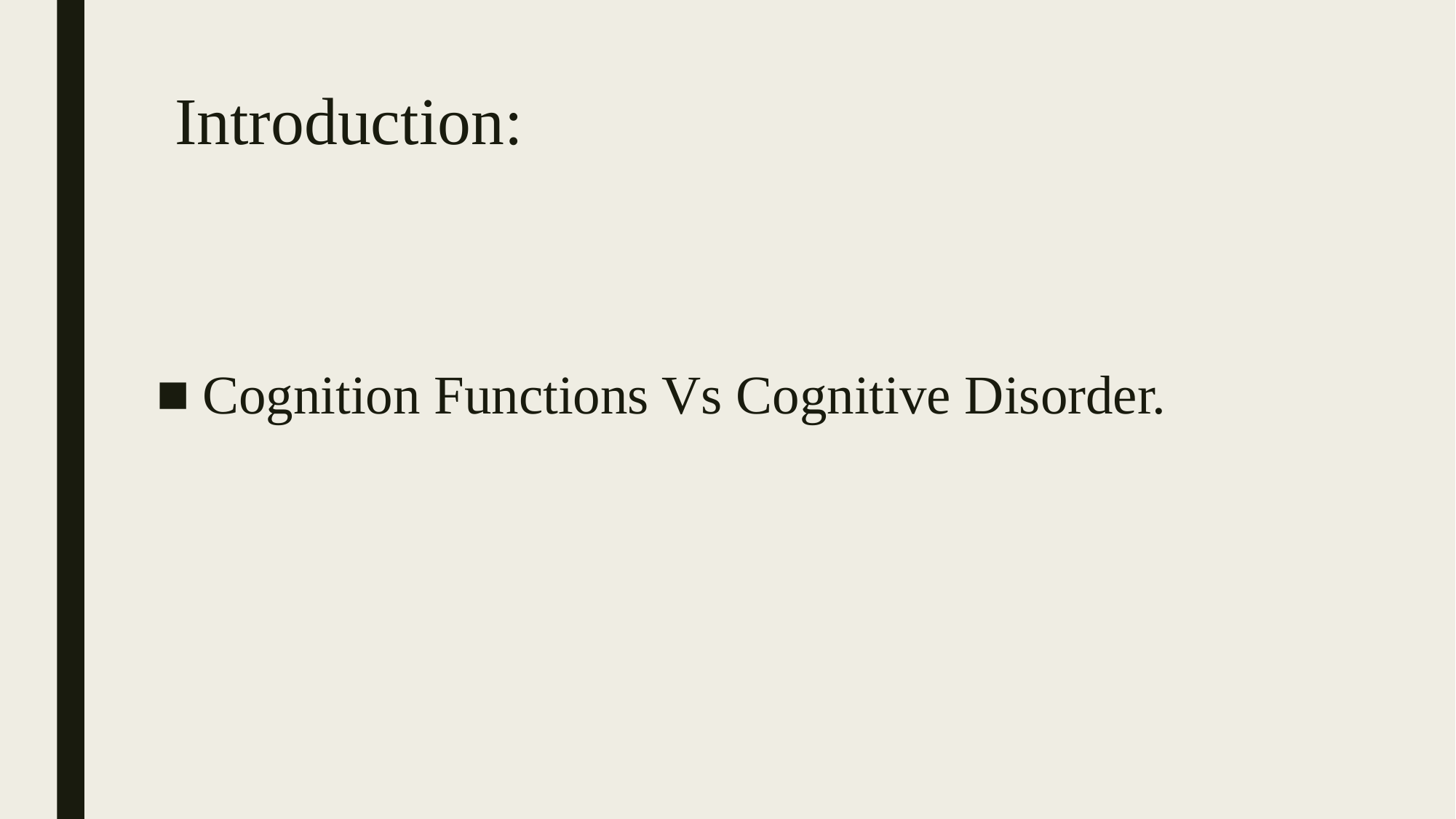

# Introduction:
Cognition Functions Vs Cognitive Disorder.